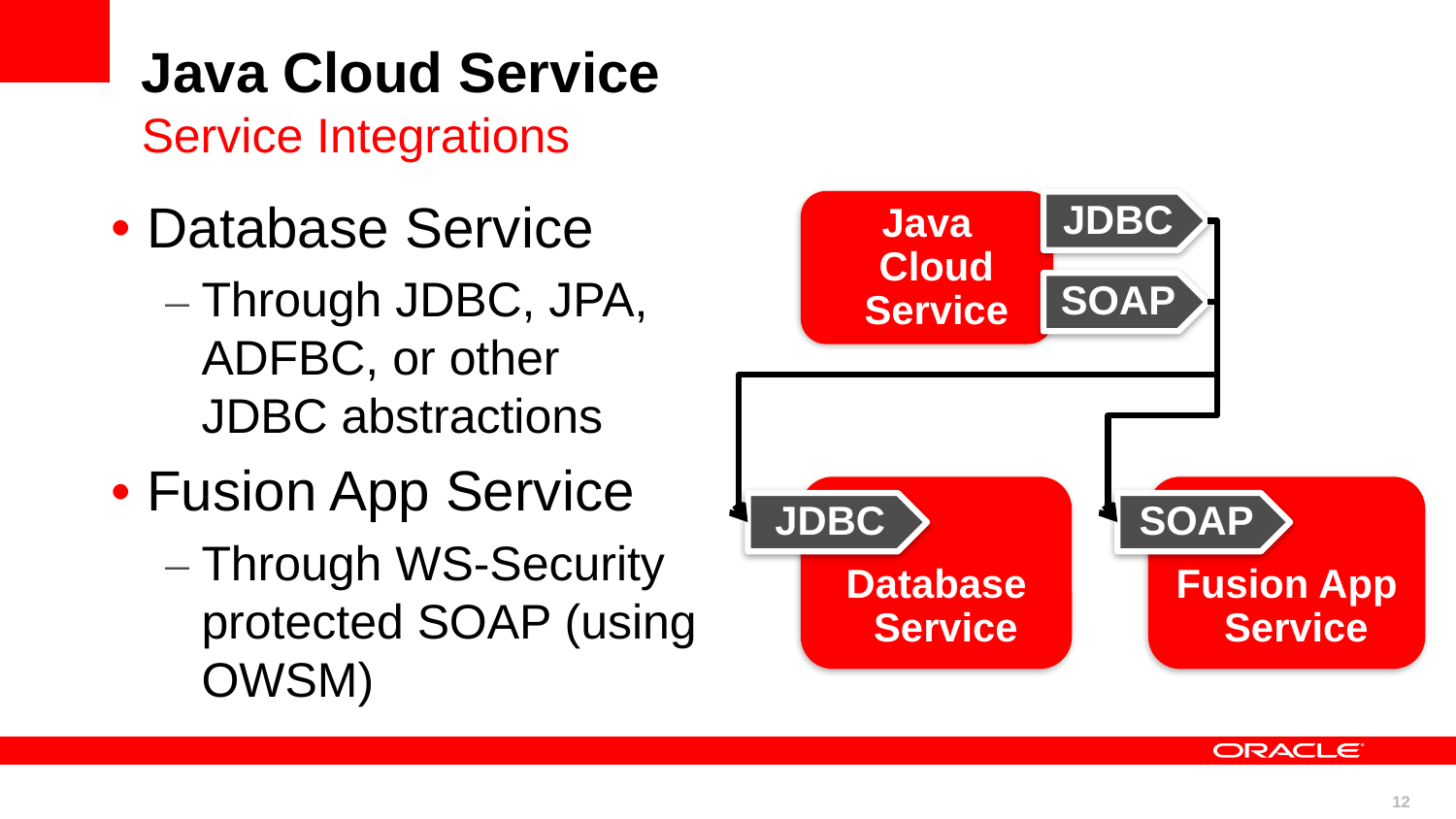

# Java Cloud Service Service Integrations
Database Service
Through JDBC, JPA, ADFBC, or other JDBC abstractions
Fusion App Service
Through WS-Security protected SOAP (using OWSM)

Java Cloud Service
JDBC
SOAP

Database Service

Fusion App Service
JDBC
SOAP